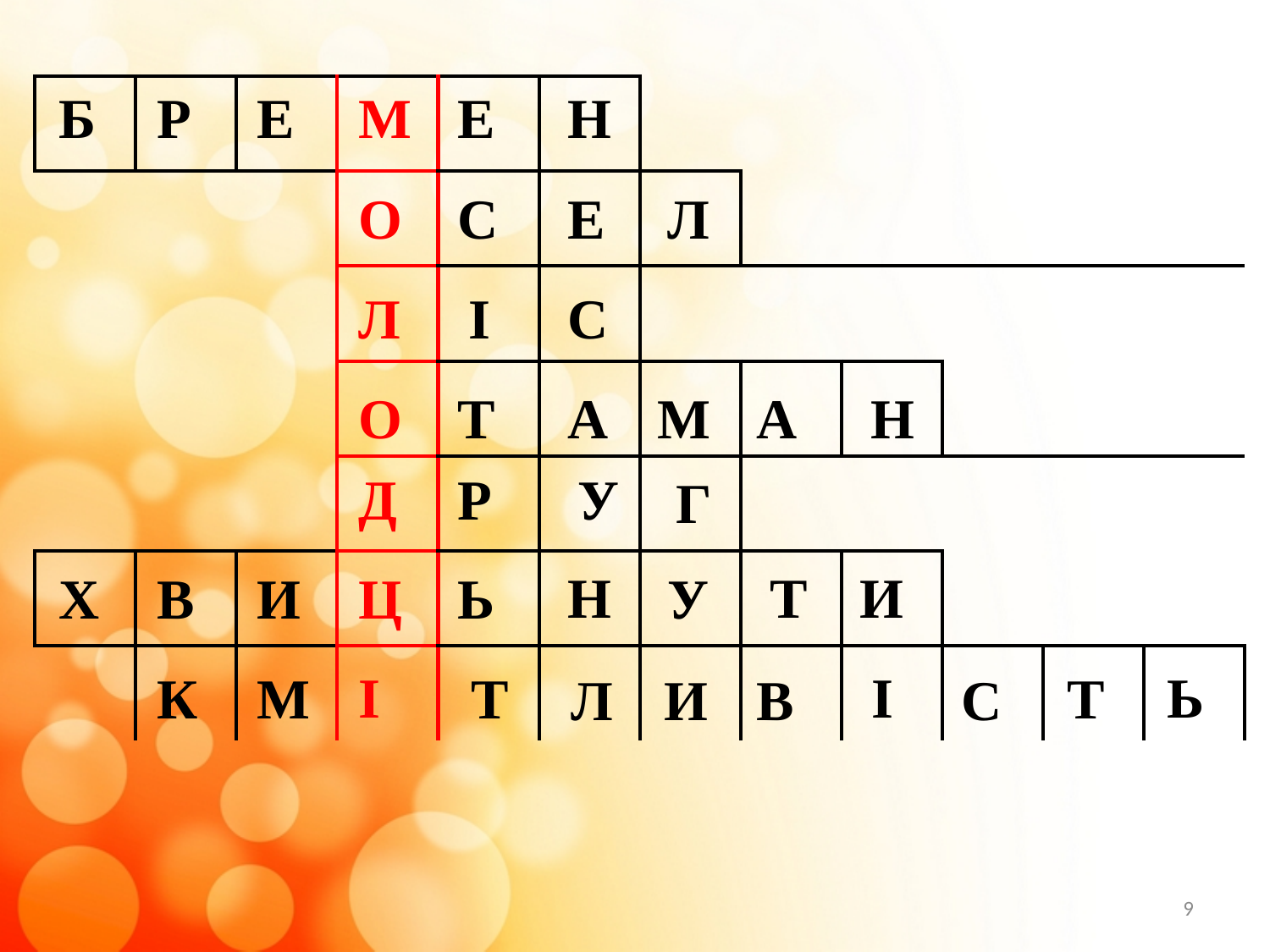

Н
Е
Р
|  |  |  |  |  |  |  |  |  |  |  |  |
| --- | --- | --- | --- | --- | --- | --- | --- | --- | --- | --- | --- |
|  |  |  |  |  |  |  |  |  |  |  |  |
|  |  |  |  |  |  |  |  |  |  |  |  |
|  |  |  |  |  |  |  |  |  |  |  |  |
|  |  |  |  |  |  |  |  |  |  |  |  |
|  |  |  |  |  |  |  |  |  |  |  |  |
|  |  |  |  |  |  |  |  |  |  |  |  |
|  |  |  |  |  |  |  |  |  |  |  |  |
Б
М
Е
О
С
Е
Л
І
С
Л
А
А
М
О
Т
Н
У
Д
Р
Г
И
Т
Н
И
Х
В
Ц
Ь
У
І
І
Ь
К
М
Т
Т
Л
И
В
С
9